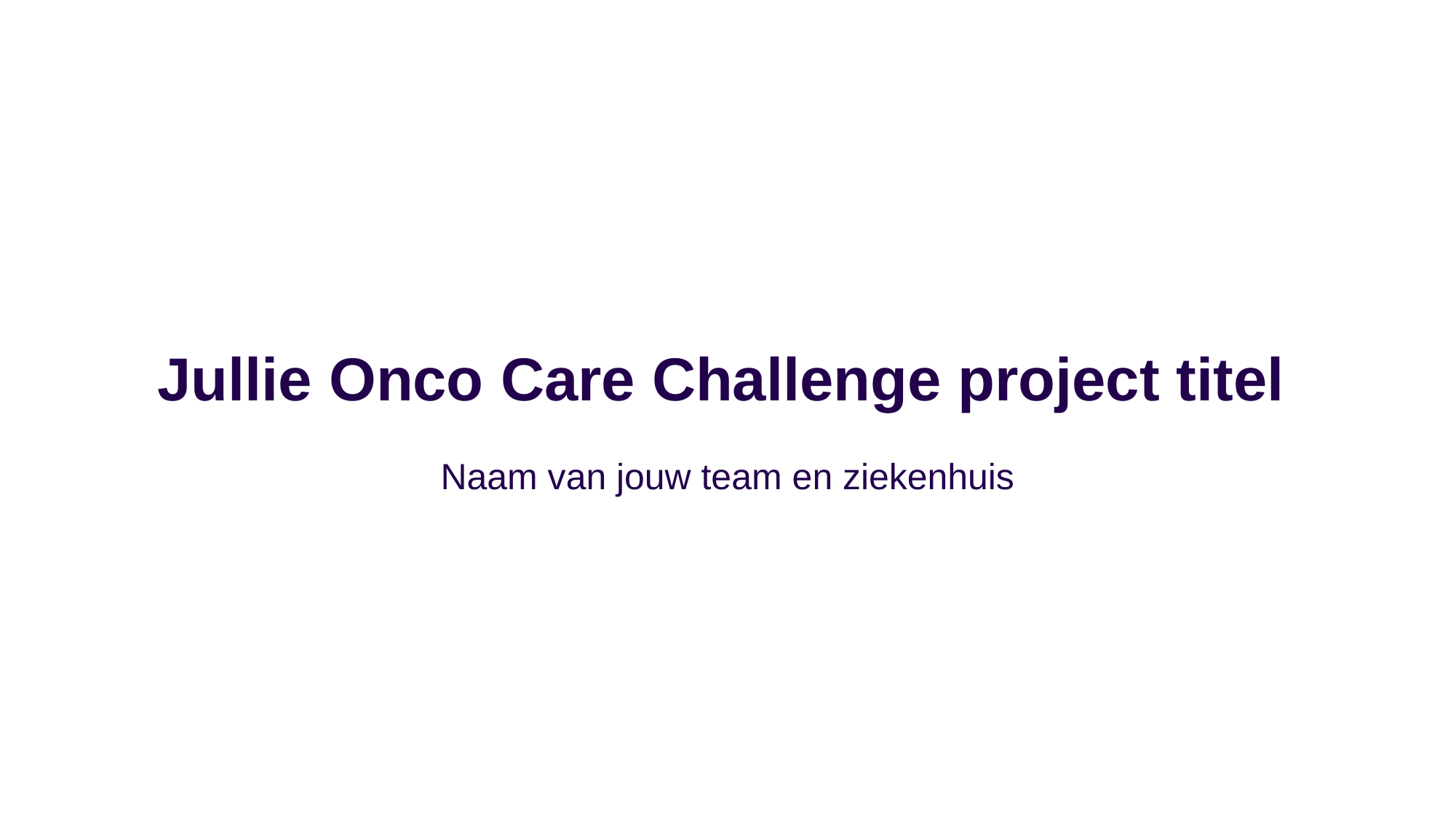

# Jullie Onco Care Challenge project titel
Naam van jouw team en ziekenhuis